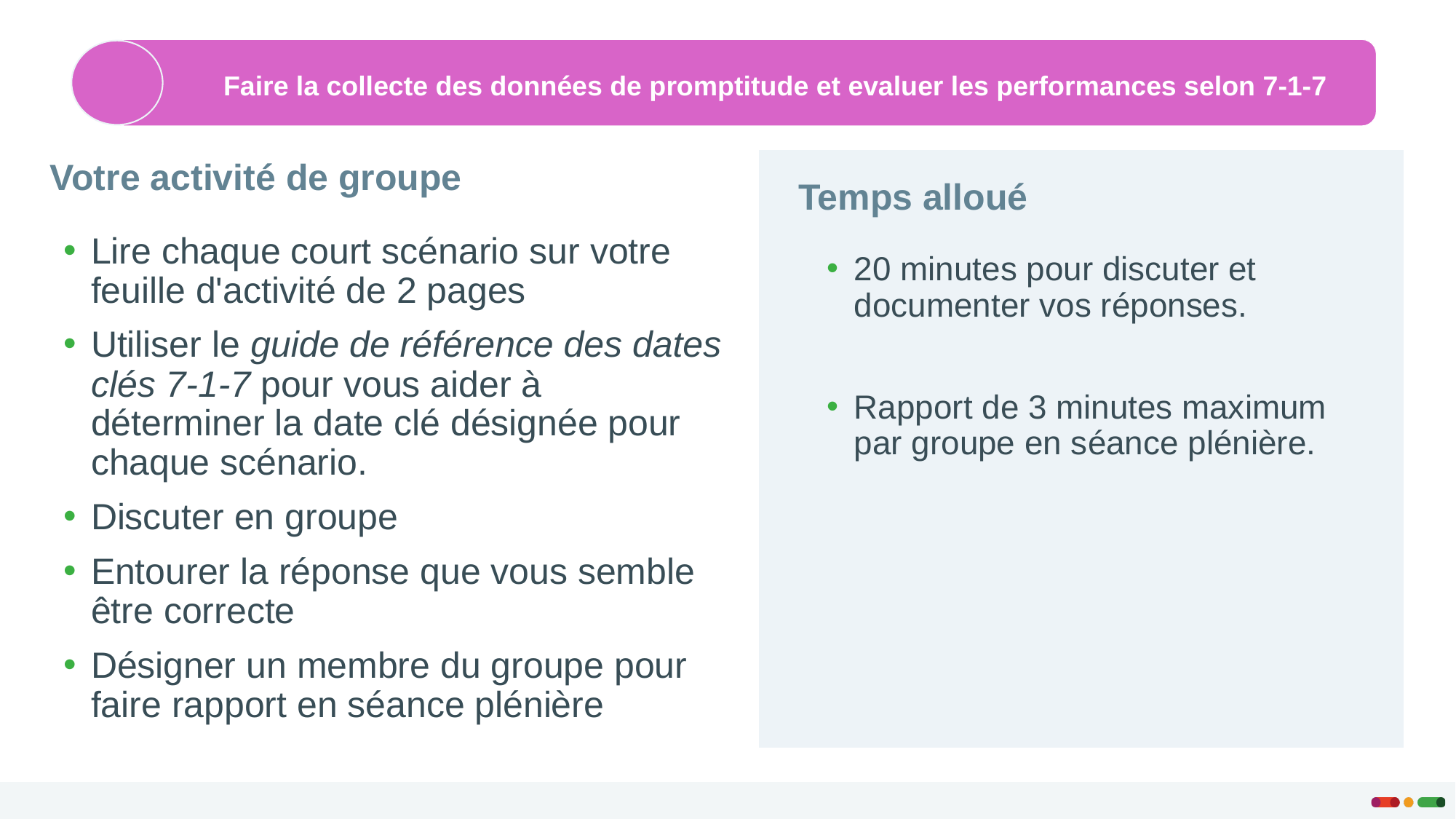

Faire la collecte des données de promptitude et evaluer les performances selon 7-1-7

Temps alloué
Votre activité de groupe

Lire chaque court scénario sur votre feuille d'activité de 2 pages
Utiliser le guide de référence des dates clés 7-1-7 pour vous aider à déterminer la date clé désignée pour chaque scénario.
Discuter en groupe
Entourer la réponse que vous semble être correcte
Désigner un membre du groupe pour faire rapport en séance plénière
20 minutes pour discuter et documenter vos réponses.

Rapport de 3 minutes maximum par groupe en séance plénière.